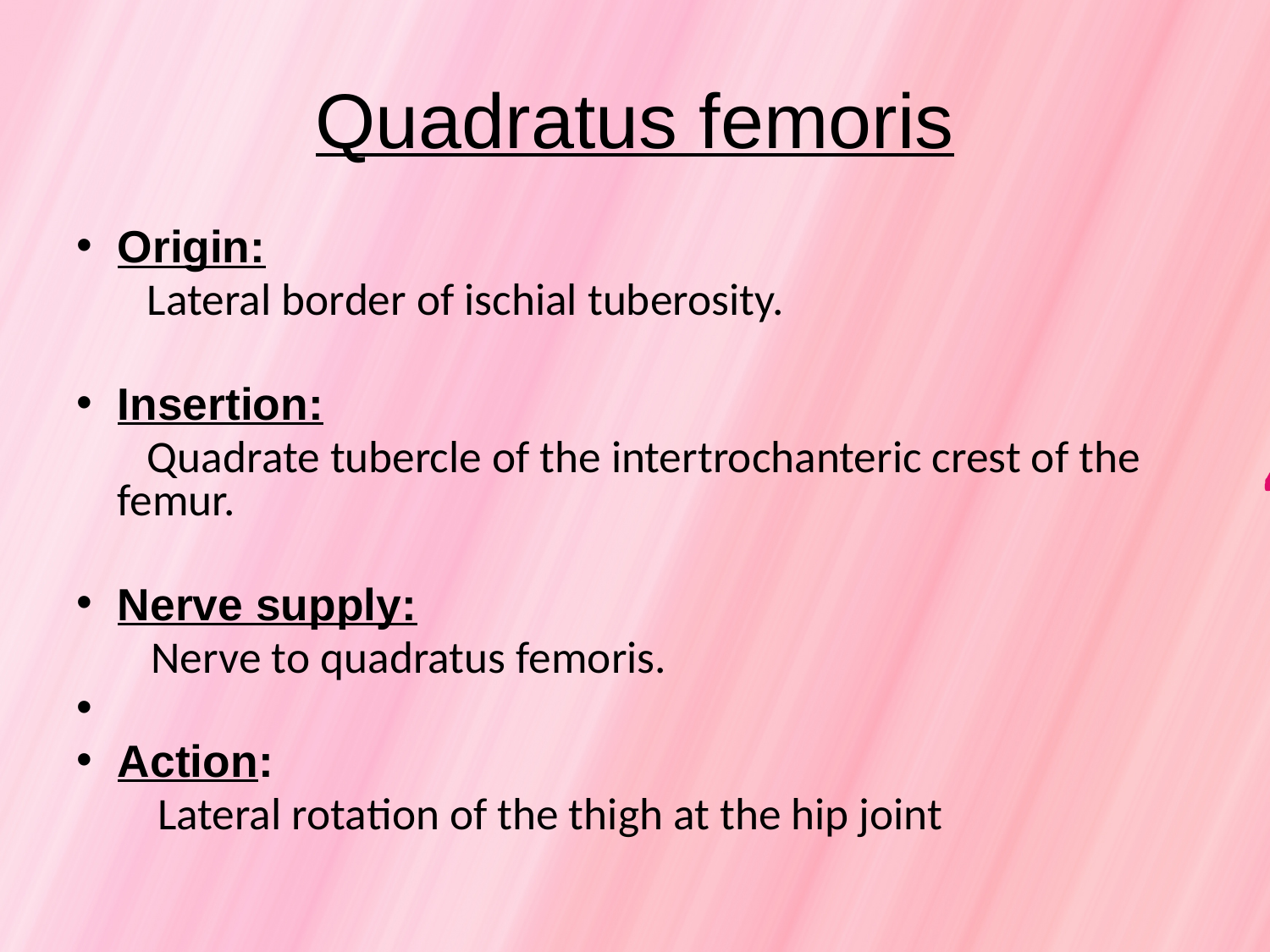

# Quadratus femoris
Origin:
       Lateral border of ischial tuberosity.

Insertion:
       Quadrate tubercle of the intertrochanteric crest of the femur.

Nerve supply:
      Nerve to quadratus femoris.

Action:
        Lateral rotation of the thigh at the hip joint